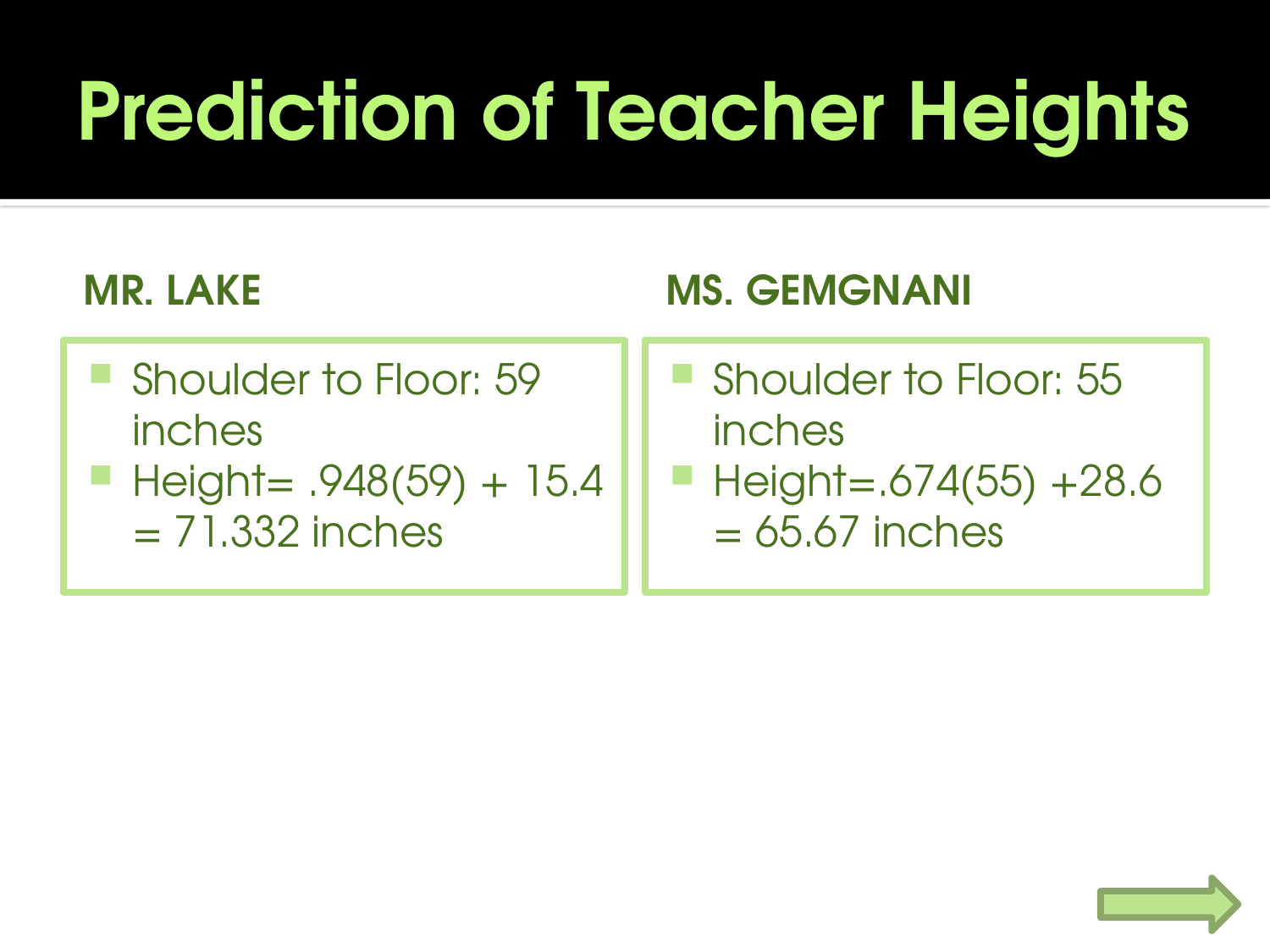

# Prediction of Teacher Heights
Mr. Lake
Ms. gemgnani
Shoulder to Floor: 59 inches
Height= .948(59) + 15.4 = 71.332 inches

Shoulder to Floor: 55 inches
Height=.674(55) +28.6 = 65.67 inches